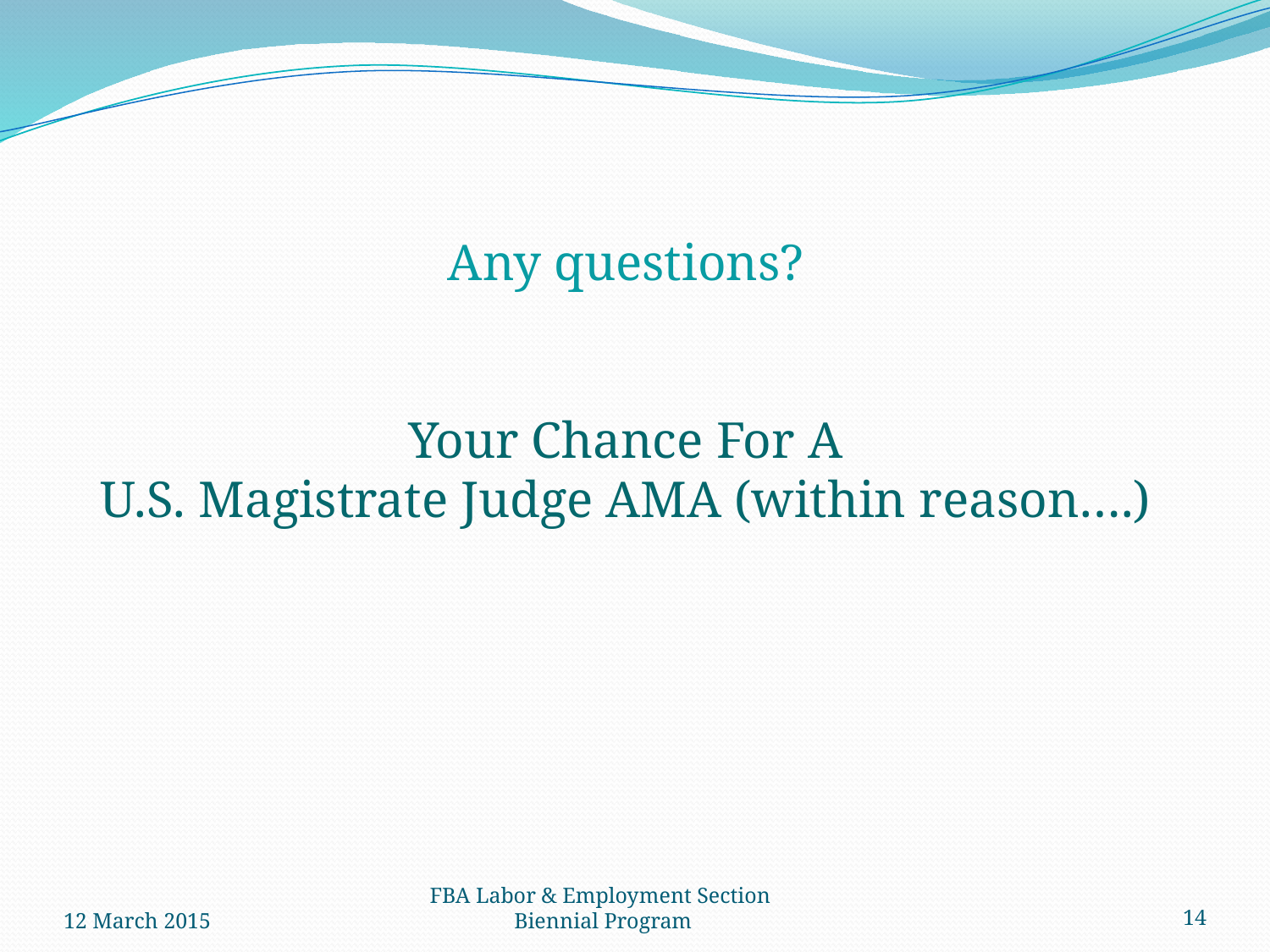

Any questions?
Your Chance For A
U.S. Magistrate Judge AMA (within reason….)
12 March 2015
FBA Labor & Employment Section
Biennial Program
14